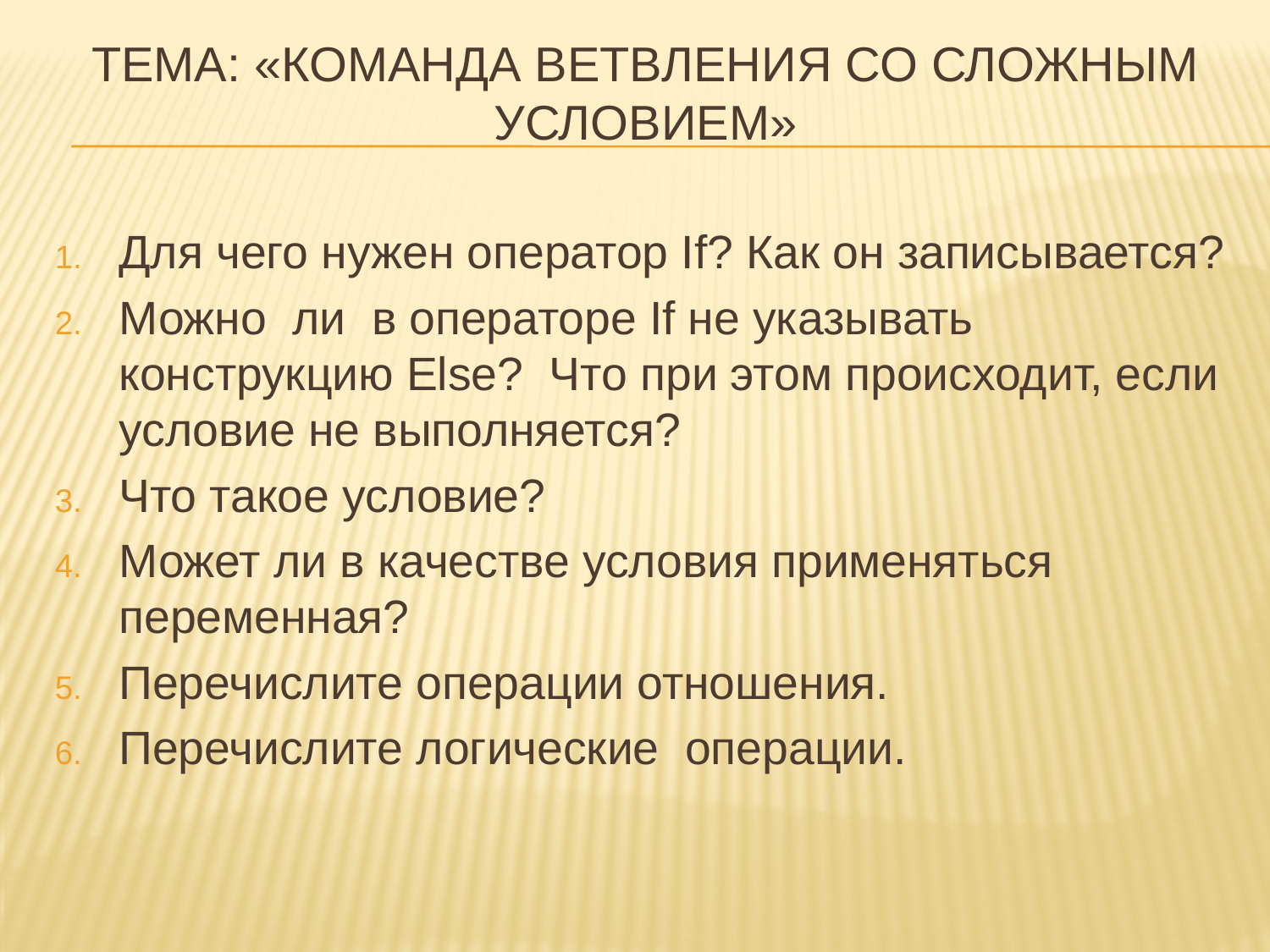

# Тема: «Команда ветвления со сложным условием»
Для чего нужен оператор If? Как он записывается?
Можно  ли  в операторе If не указывать конструкцию Else?  Что при этом происходит, если условие не выполняется?
Что такое условие?
Может ли в качестве условия применяться переменная?
Перечислите операции отношения.
Перечислите логические  операции.